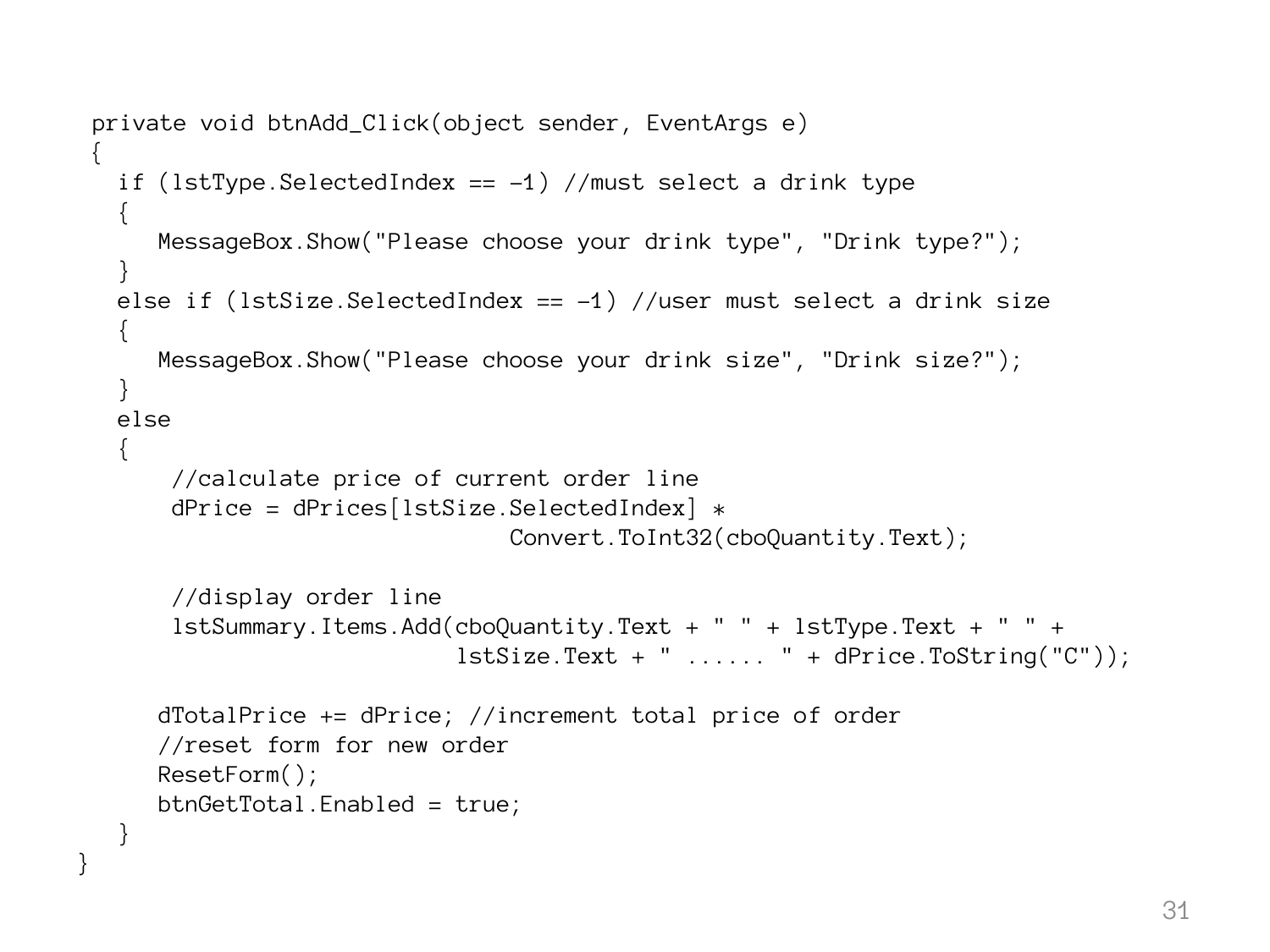

private void btnAdd_Click(object sender, EventArgs e)
 {
   if (lstType.SelectedIndex == -1) //must select a drink type
   {
      MessageBox.Show("Please choose your drink type", "Drink type?");
   }
   else if (lstSize.SelectedIndex == -1) //user must select a drink size
   {
      MessageBox.Show("Please choose your drink size", "Drink size?");
   }
   else
   {
       //calculate price of current order line
       dPrice = dPrices[lstSize.SelectedIndex] *
                                Convert.ToInt32(cboQuantity.Text);

       //display order line
       lstSummary.Items.Add(cboQuantity.Text + " " + lstType.Text + " " +
                            lstSize.Text + " ...... " + dPrice.ToString("C"));

      dTotalPrice += dPrice; //increment total price of order
      //reset form for new order
      ResetForm();
      btnGetTotal.Enabled = true;
   }
}
31